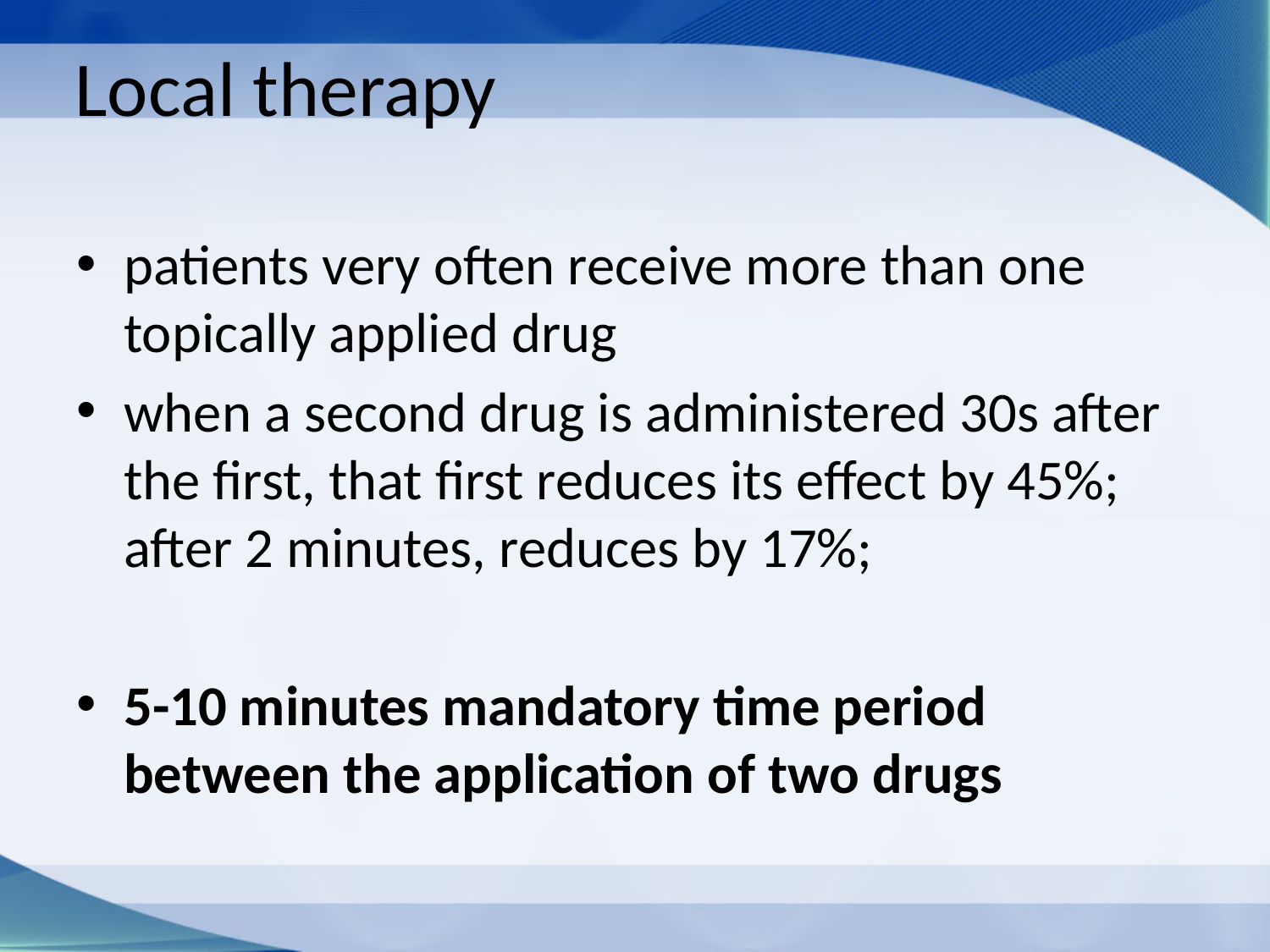

# Local therapy
patients very often receive more than one topically applied drug
when a second drug is administered 30s after the first, that first reduces its effect by 45%; after 2 minutes, reduces by 17%;

5-10 minutes mandatory time period between the application of two drugs